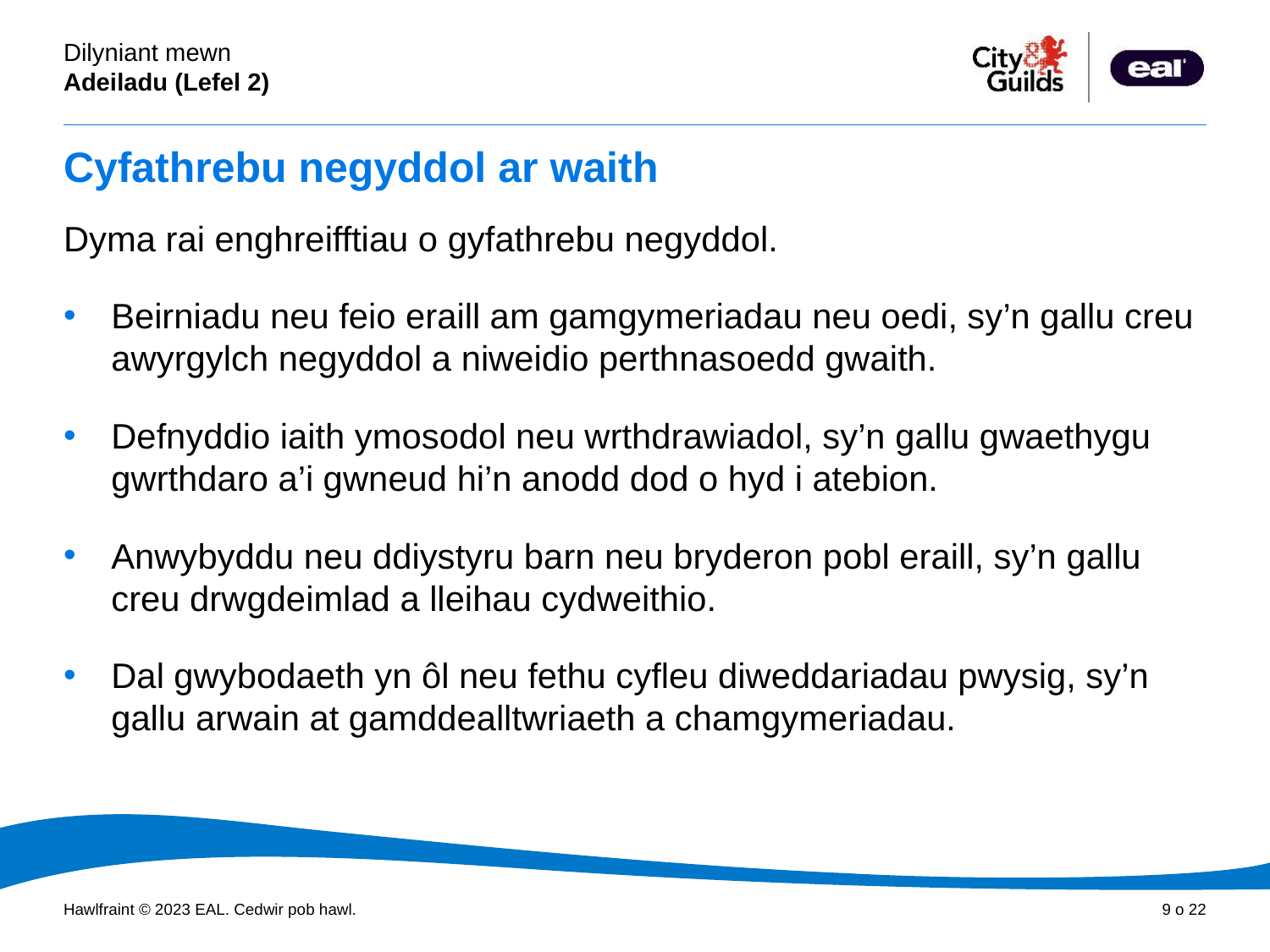

# Cyfathrebu negyddol ar waith
Dyma rai enghreifftiau o gyfathrebu negyddol.
Beirniadu neu feio eraill am gamgymeriadau neu oedi, sy’n gallu creu awyrgylch negyddol a niweidio perthnasoedd gwaith.
Defnyddio iaith ymosodol neu wrthdrawiadol, sy’n gallu gwaethygu gwrthdaro a’i gwneud hi’n anodd dod o hyd i atebion.
Anwybyddu neu ddiystyru barn neu bryderon pobl eraill, sy’n gallu creu drwgdeimlad a lleihau cydweithio.
Dal gwybodaeth yn ôl neu fethu cyfleu diweddariadau pwysig, sy’n gallu arwain at gamddealltwriaeth a chamgymeriadau.